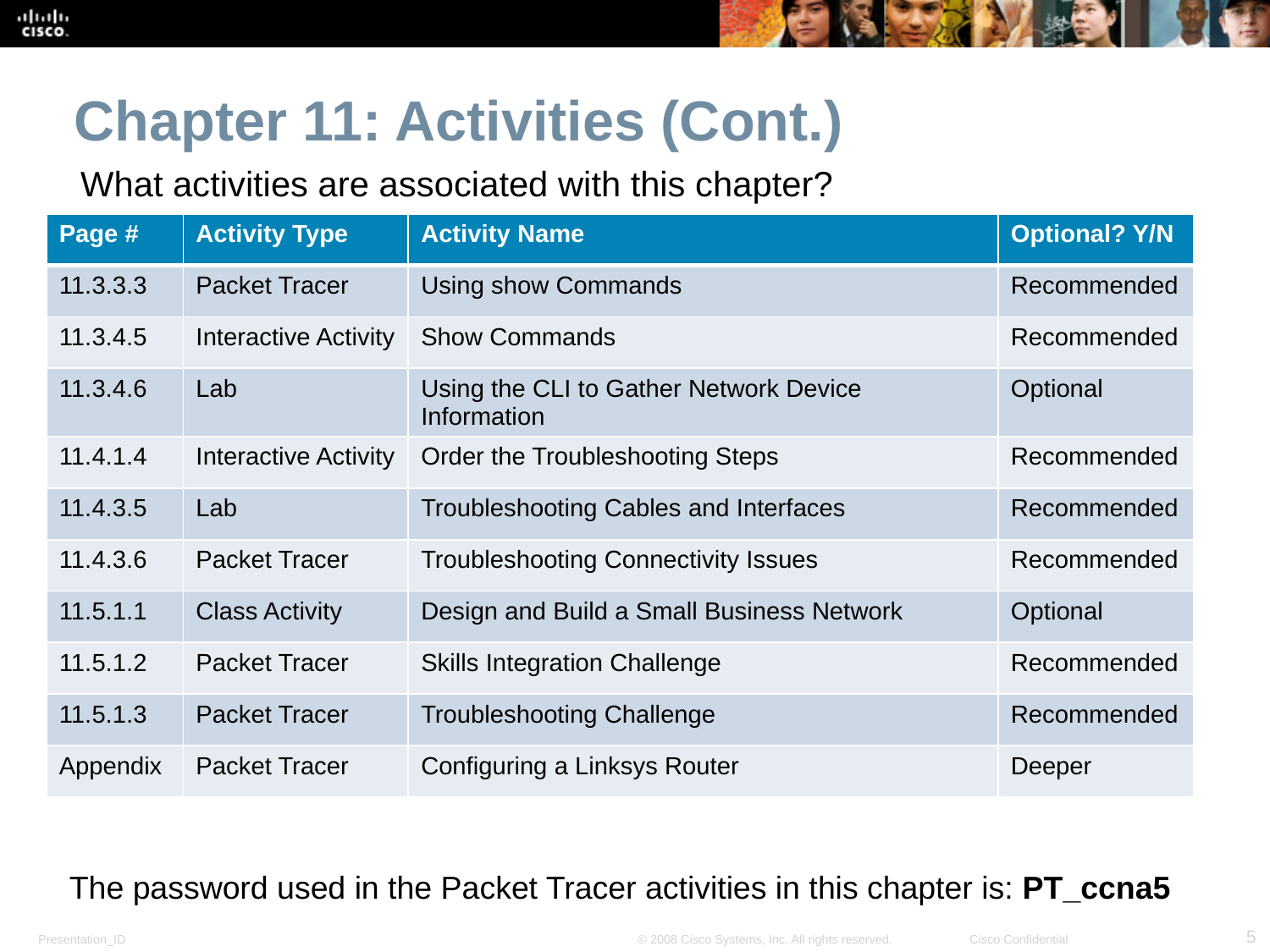

Chapter 11: Activities (Cont.)
What activities are associated with this chapter?

| Page # | Activity Type | Activity Name | Optional? Y/N |
| --- | --- | --- | --- |
| 11.3.3.3 | Packet Tracer | Using show Commands | Recommended |
| 11.3.4.5 | Interactive Activity | Show Commands | Recommended |
| 11.3.4.6 | Lab | Using the CLI to Gather Network Device Information | Optional |
| 11.4.1.4 | Interactive Activity | Order the Troubleshooting Steps | Recommended |
| 11.4.3.5 | Lab | Troubleshooting Cables and Interfaces | Recommended |
| 11.4.3.6 | Packet Tracer | Troubleshooting Connectivity Issues | Recommended |
| 11.5.1.1 | Class Activity | Design and Build a Small Business Network | Optional |
| 11.5.1.2 | Packet Tracer | Skills Integration Challenge | Recommended |
| 11.5.1.3 | Packet Tracer | Troubleshooting Challenge | Recommended |
| Appendix | Packet Tracer | Configuring a Linksys Router | Deeper |
The password used in the Packet Tracer activities in this chapter is: PT_ccna5